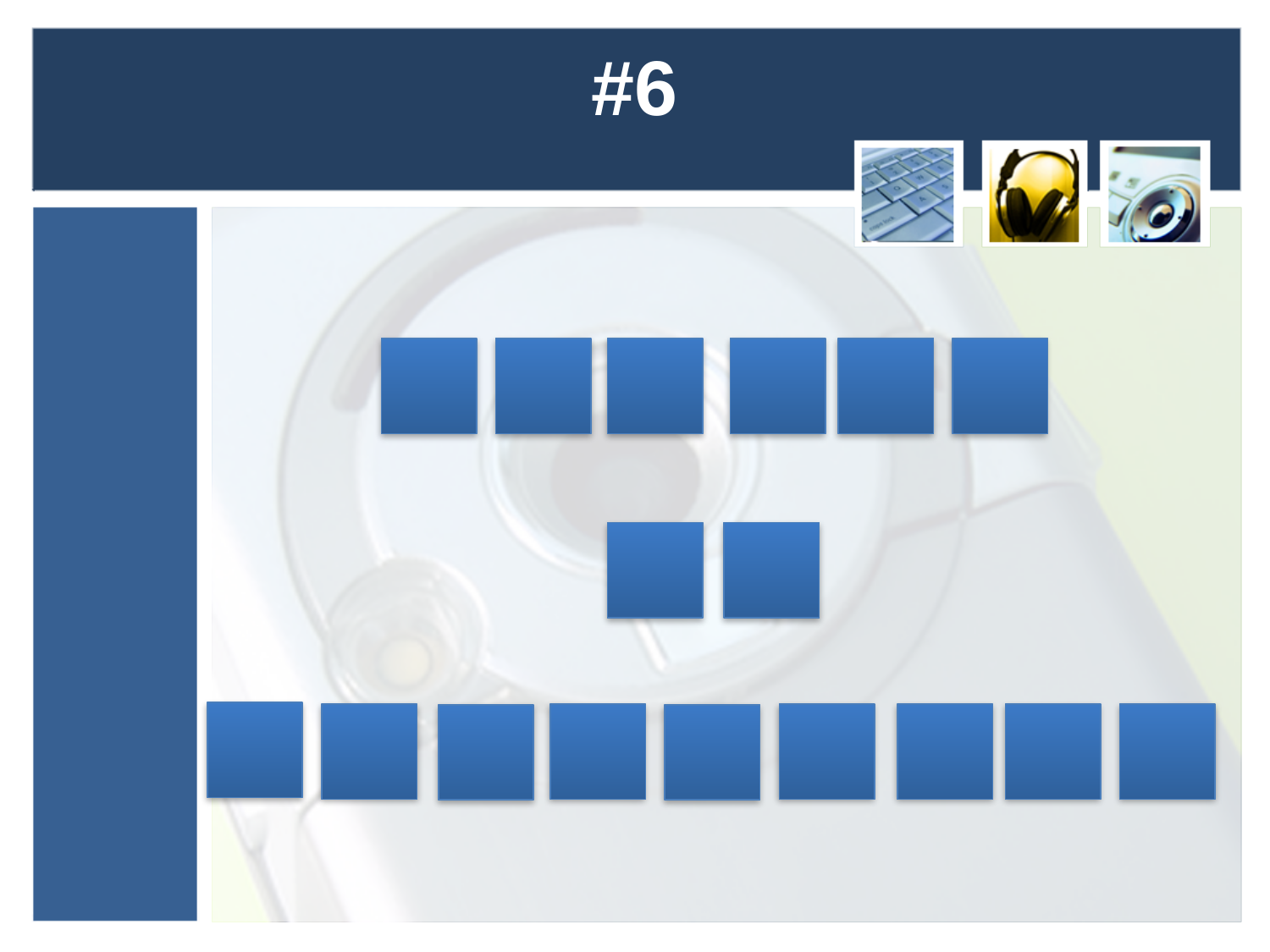

# #6
L A N C E R
U N
P R O G R A M M E